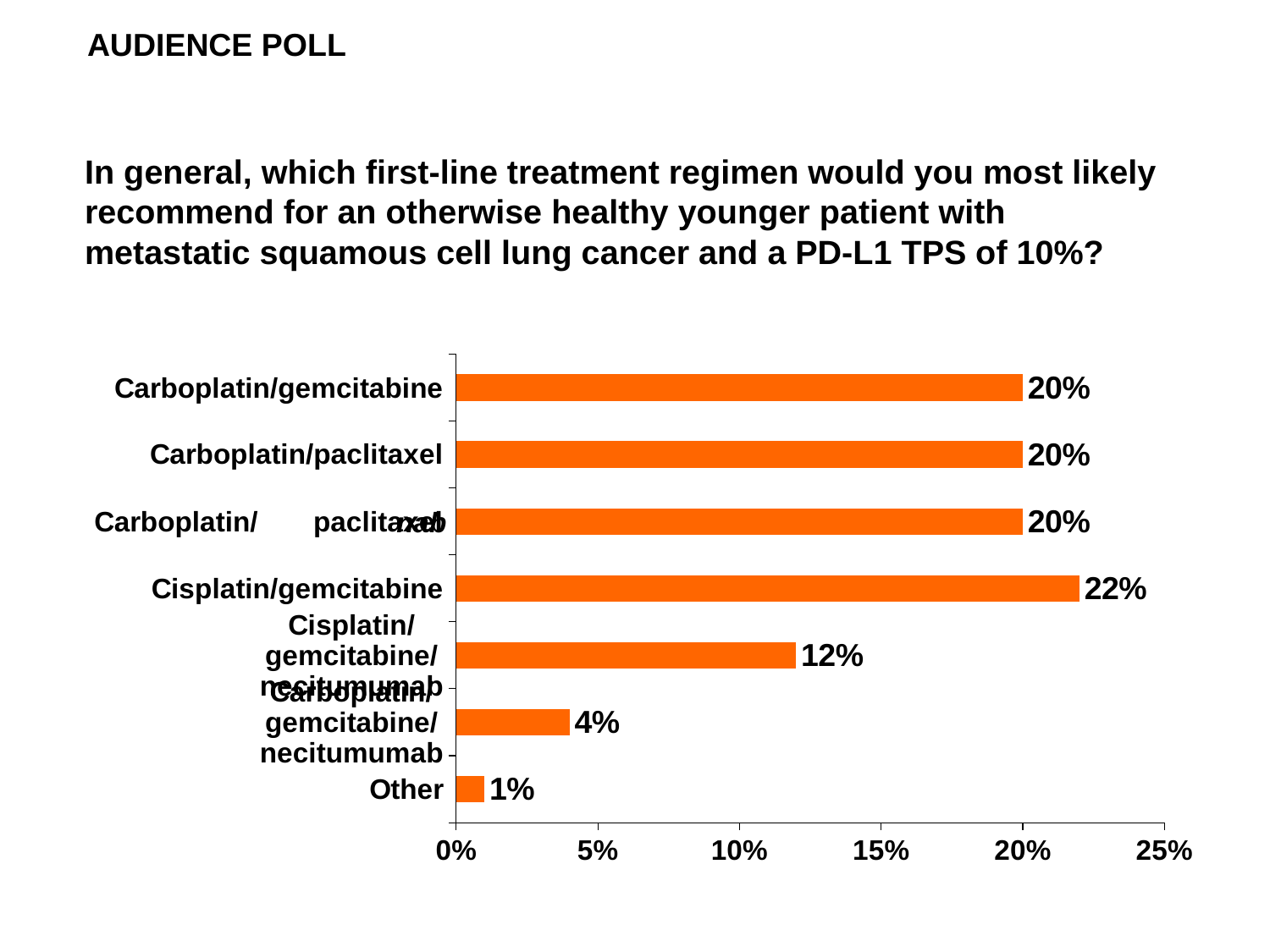

AUDIENCE POLL
In general, which first-line treatment regimen would you most likely recommend for an otherwise healthy younger patient with metastatic squamous cell lung cancer and a PD-L1 TPS of 10%?

### Chart

| Category | Series 1 |
|---|---|
| Other | 0.01 |
| Carboplatin/gemcitabine/necitumumab | 0.04 |
| Cisplatin/gemcitabine/necitumumab | 0.12 |
| Cisplatin/gemcitabine | 0.22 |
| Carboplatin/       paclitaxel | 0.2 |
| Carboplatin/paclitaxel | 0.2 |
| Carboplatin/gemcitabine | 0.2 |
nab